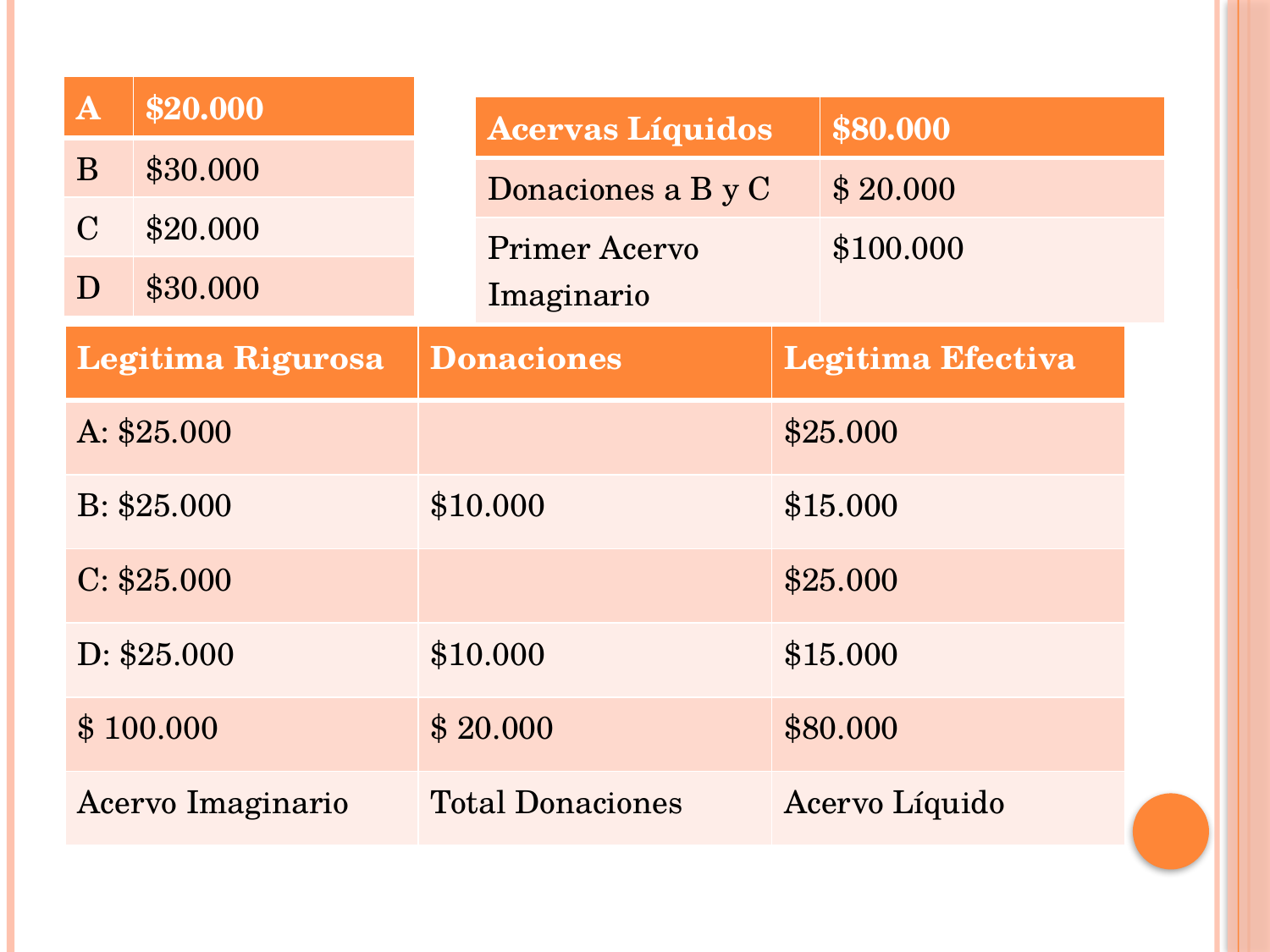

| A | $20.000 |
| --- | --- |
| B | $30.000 |
| C | $20.000 |
| D | $30.000 |
| Acervas Líquidos | $80.000 |
| --- | --- |
| Donaciones a B y C | $ 20.000 |
| Primer Acervo Imaginario | $100.000 |
| Legitima Rigurosa | Donaciones | Legitima Efectiva |
| --- | --- | --- |
| A: $25.000 |  | $25.000 |
| B: $25.000 | $10.000 | $15.000 |
| C: $25.000 |  | $25.000 |
| D: $25.000 | $10.000 | $15.000 |
| $ 100.000 | $ 20.000 | $80.000 |
| Acervo Imaginario | Total Donaciones | Acervo Líquido |